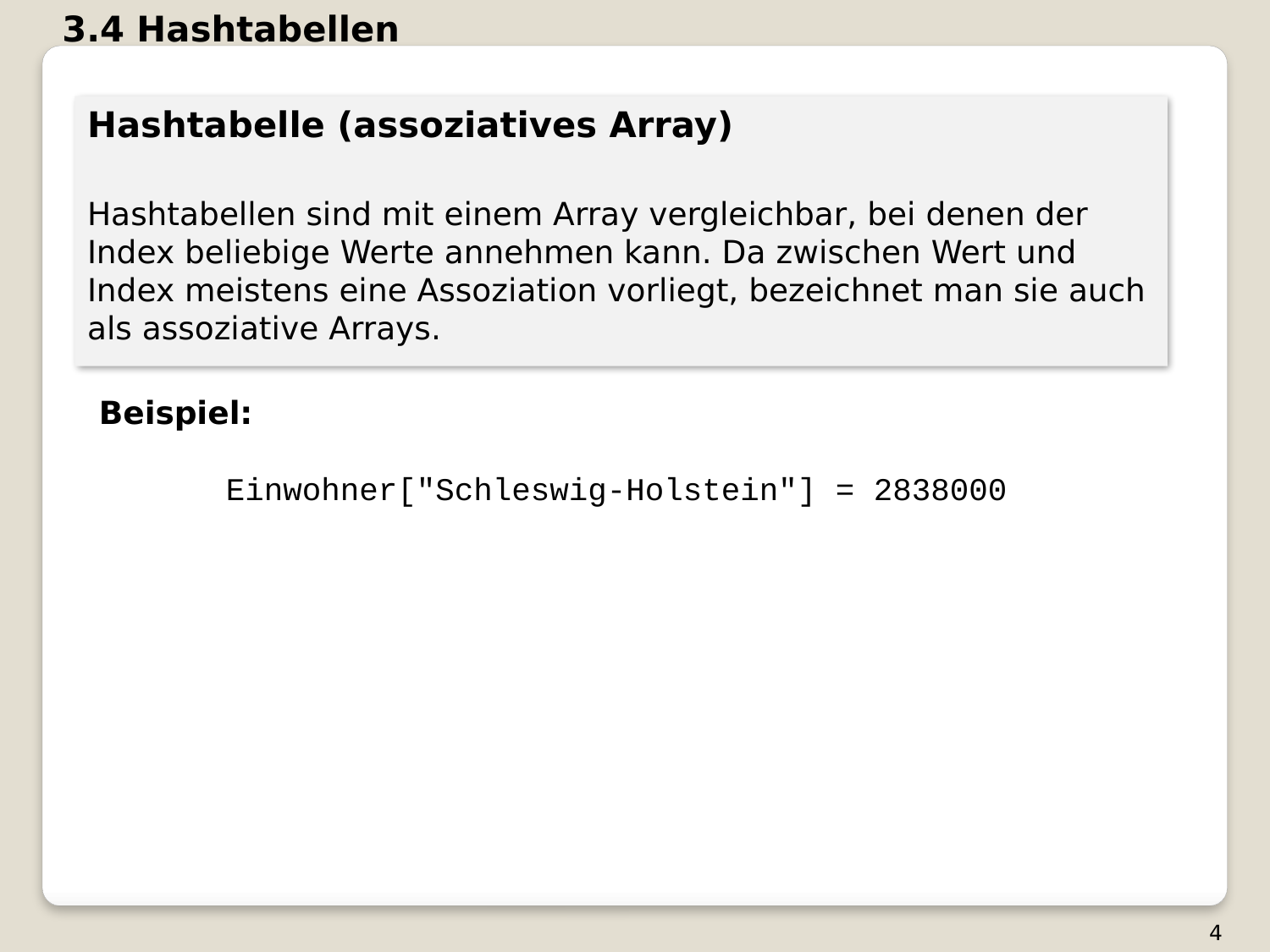

3.4 Hashtabellen
Hashtabelle (assoziatives Array)

Hashtabellen sind mit einem Array vergleichbar, bei denen der Index beliebige Werte annehmen kann. Da zwischen Wert und Index meistens eine Assoziation vorliegt, bezeichnet man sie auch als assoziative Arrays.

Beispiel:

	Einwohner["Schleswig-Holstein"] = 2838000